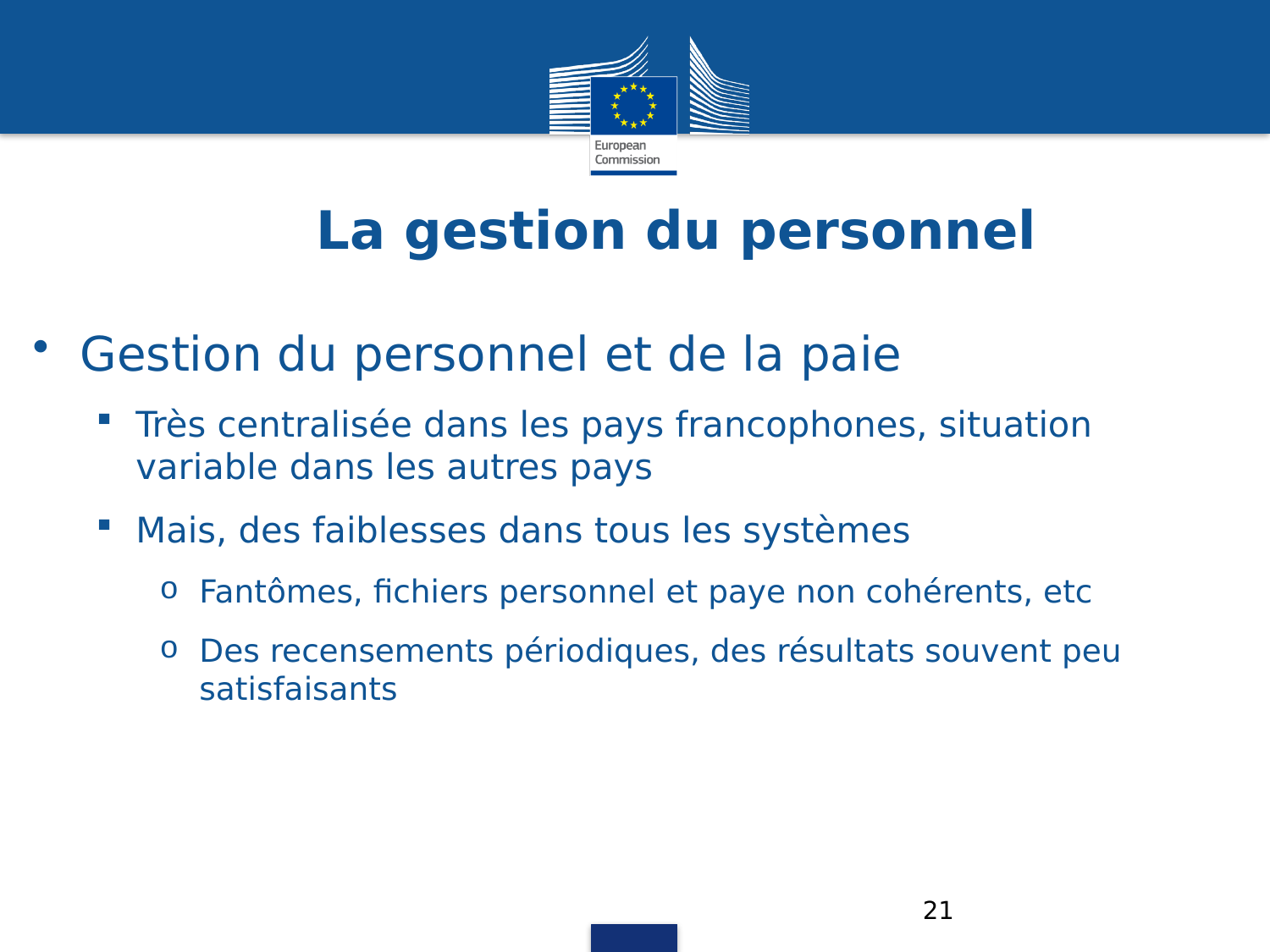

# La gestion du personnel
Gestion du personnel et de la paie
Très centralisée dans les pays francophones, situation variable dans les autres pays
Mais, des faiblesses dans tous les systèmes
Fantômes, fichiers personnel et paye non cohérents, etc
Des recensements périodiques, des résultats souvent peu satisfaisants

21